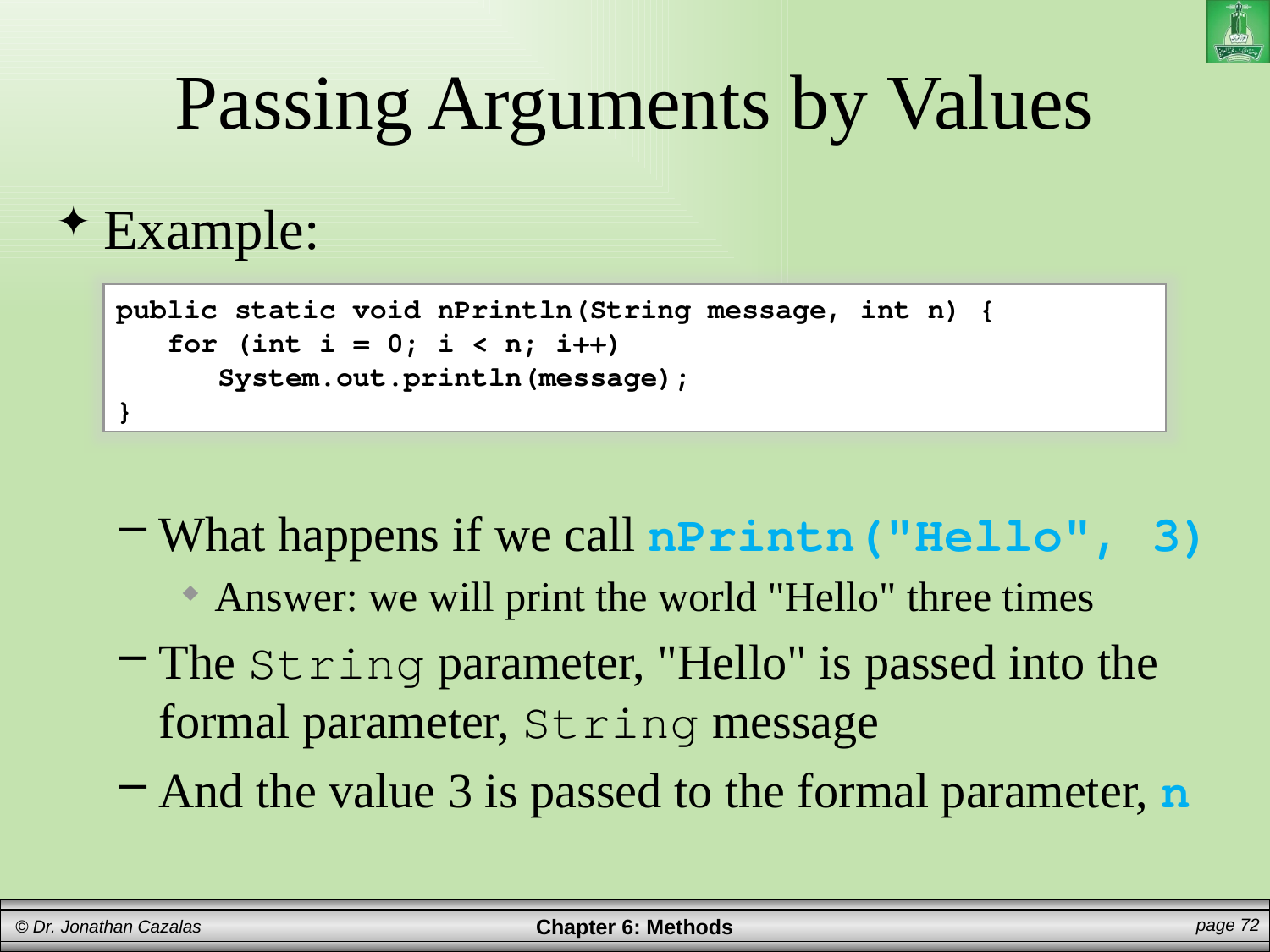

# Passing Arguments by Values
Example:

What happens if we call nPrintn("Hello", 3)
Answer: we will print the world "Hello" three times
The String parameter, "Hello" is passed into the formal parameter, String message
And the value 3 is passed to the formal parameter, n
public static void nPrintln(String message, int n) {
   for (int i = 0; i < n; i++)
      System.out.println(message);
}